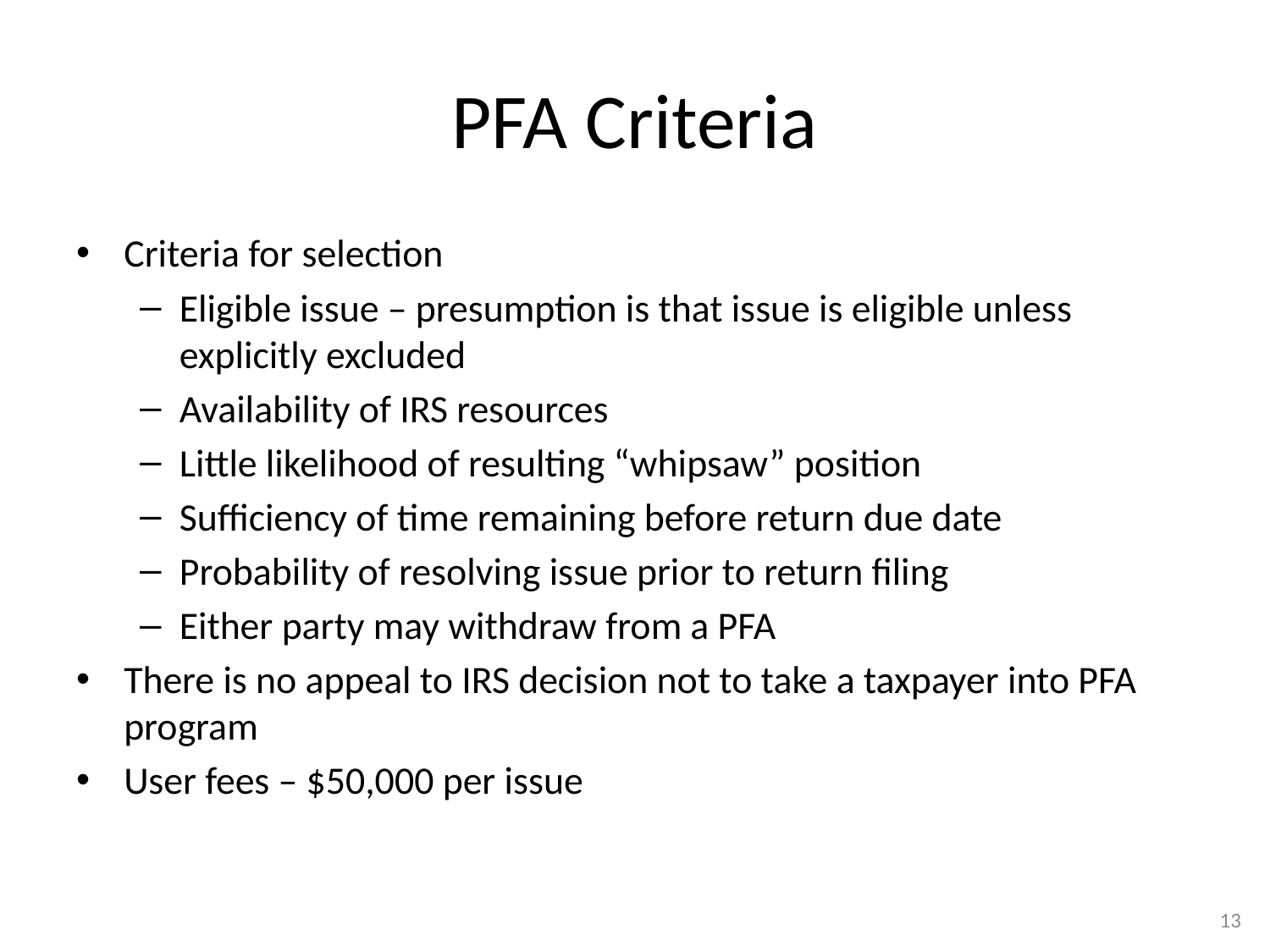

# PFA Criteria
Criteria for selection
Eligible issue – presumption is that issue is eligible unless explicitly excluded
Availability of IRS resources
Little likelihood of resulting “whipsaw” position
Sufficiency of time remaining before return due date
Probability of resolving issue prior to return filing
Either party may withdraw from a PFA
There is no appeal to IRS decision not to take a taxpayer into PFA program
User fees – $50,000 per issue
13